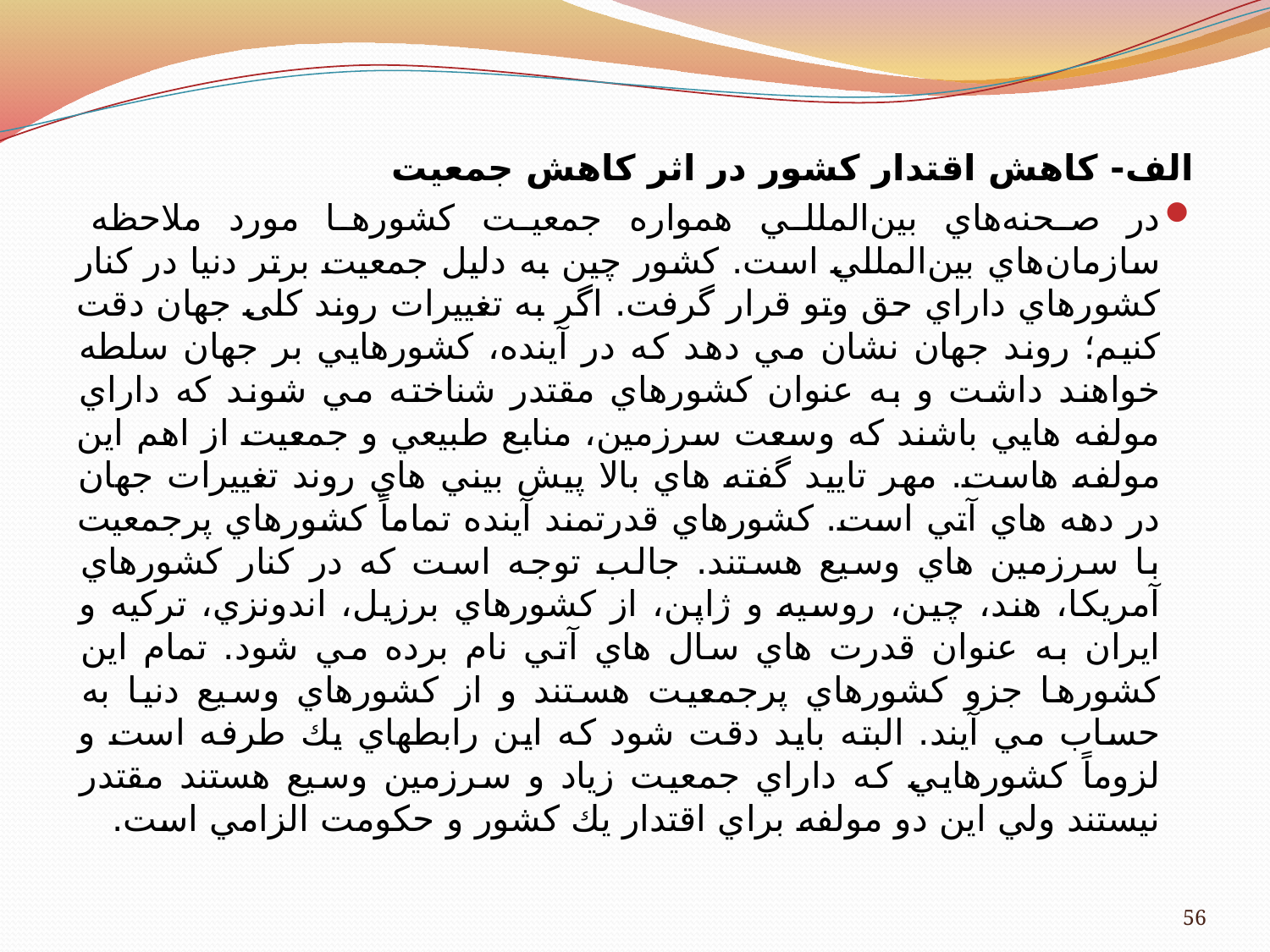

الف- کاهش اقتدار کشور در اثر کاهش جمعیت
در صحنه‌هاي بين‌المللي همواره جمعيت كشورها مورد ملاحظه سازمان‌هاي بين‌المللي است. كشور چين به دليل جمعيت برتر دنيا در كنار كشورهاي داراي حق وتو قرار گرفت. اگر به تغییرات روند کلی جهان دقت کنیم؛ روند جهان نشان مي دهد كه در آينده، كشورهايي بر جهان سلطه خواهند داشت و به عنوان كشورهاي مقتدر شناخته مي شوند که داراي مولفه هايي باشند که وسعت سرزمين، منابع طبيعي و جمعيت از اهم اين مولفه هاست. مهر تاييد گفته هاي بالا پيش بيني هاي روند تغييرات جهان در دهه هاي آتي است. كشورهاي قدرتمند آينده تماماً كشورهاي پرجمعيت با سرزمين هاي وسيع هستند. جالب توجه است كه در كنار كشورهاي آمريكا، هند، چين، روسيه و ژاپن، از كشورهاي برزيل، اندونزي، تركيه و ايران به عنوان قدرت هاي سال هاي آتي نام برده مي شود. تمام اين كشورها جزو كشورهاي پرجمعيت هستند و از كشورهاي وسيع دنيا به حساب مي آيند. البته بايد دقت شود كه اين رابطه­اي يك طرفه است و لزوماً كشورهايي كه داراي جمعيت زياد و سرزمين وسيع هستند مقتدر نيستند ولي اين دو مولفه براي اقتدار يك كشور و حكومت الزامي است.

56